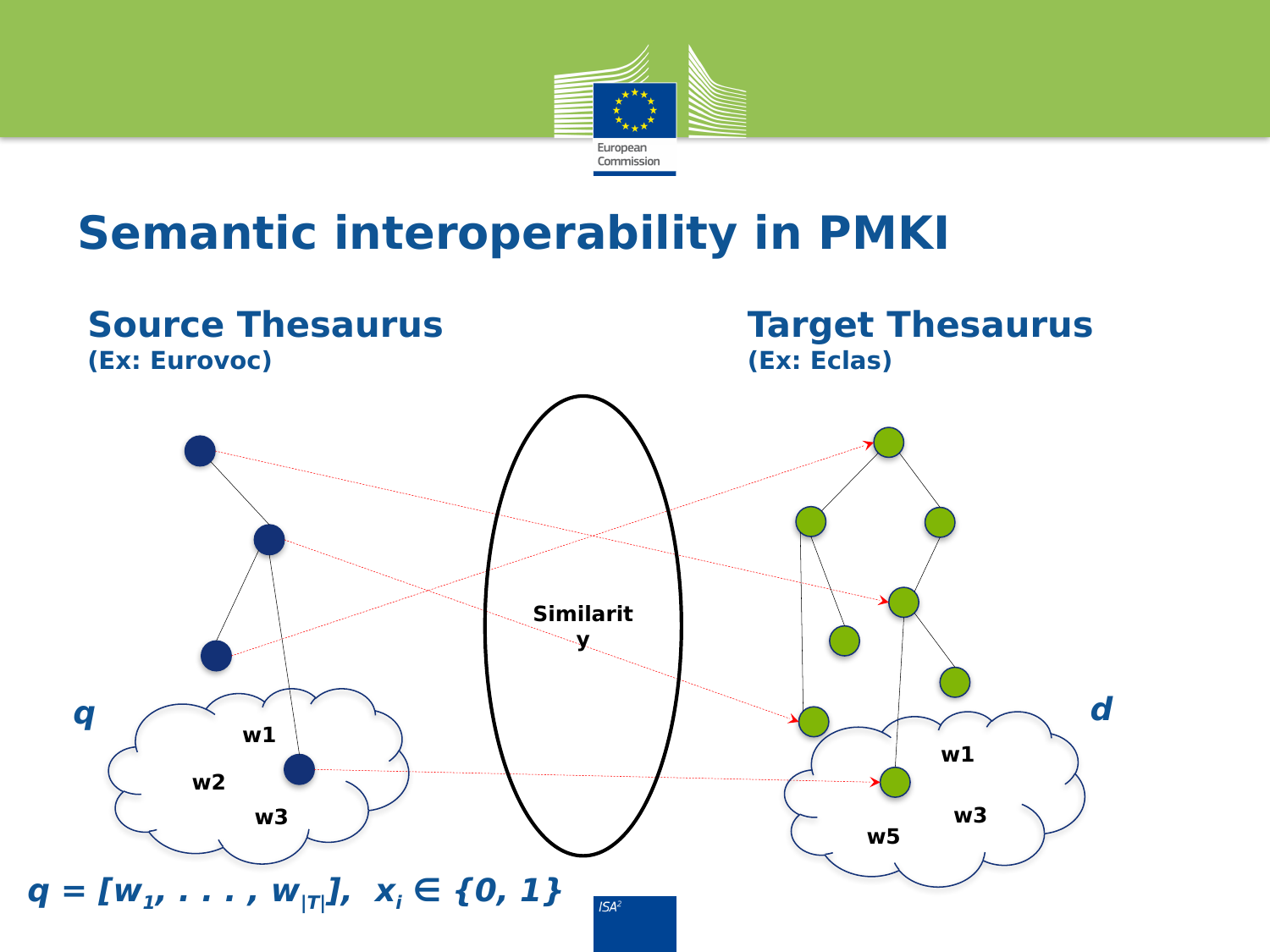

# Semantic interoperability in PMKI
Source Thesaurus
(Ex: Eurovoc)
Target Thesaurus
(Ex: Eclas)
Similarity

d
q

w1
w1

w2

w3
w3
w5
q = [w1, . . . , w|T|],  xi ∈ {0, 1}